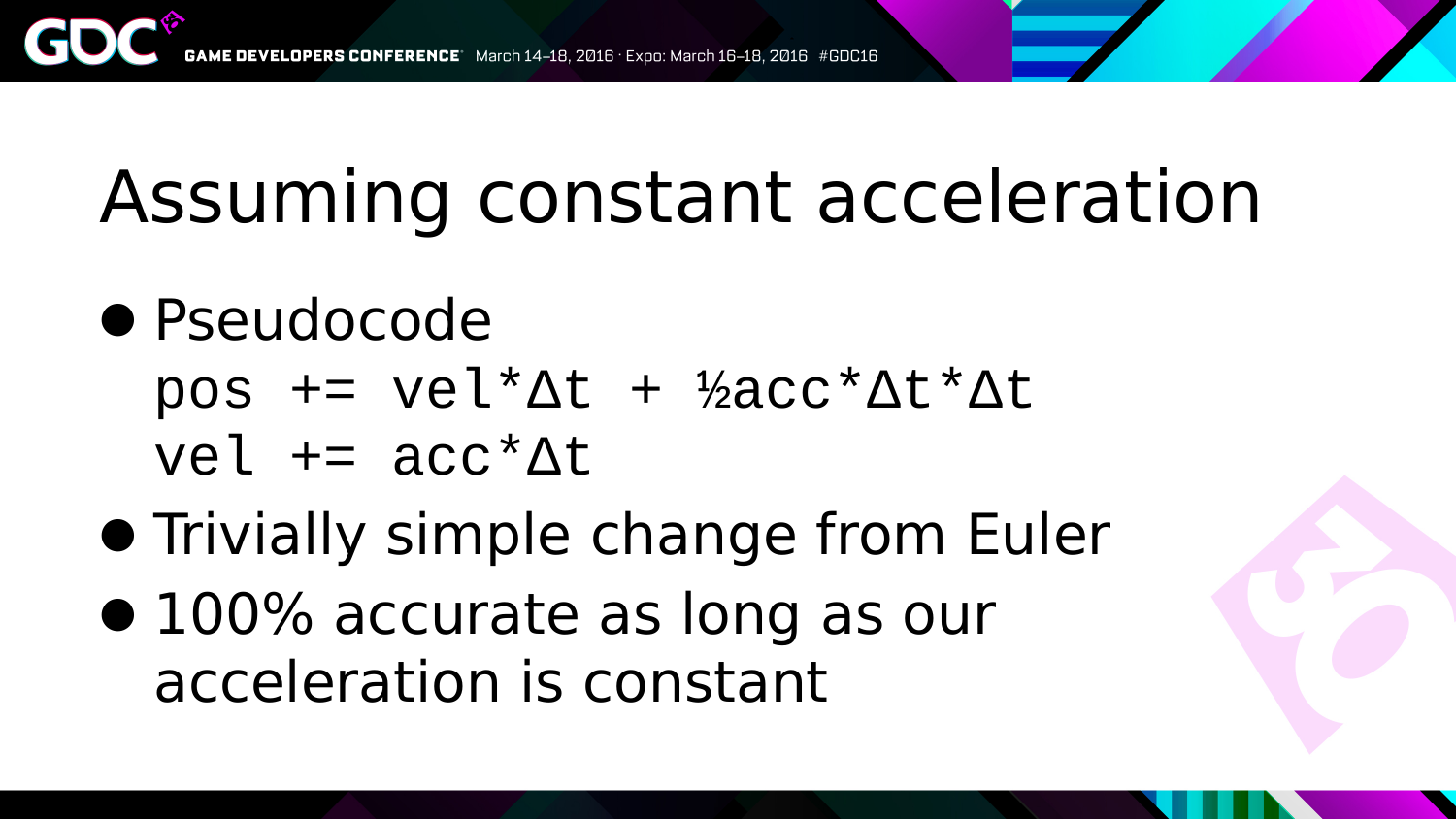

# Assuming constant acceleration
Pseudocode
pos += vel*Δt + ½acc*Δt*Δt
vel += acc*Δt
Trivially simple change from Euler
100% accurate as long as our acceleration is constant